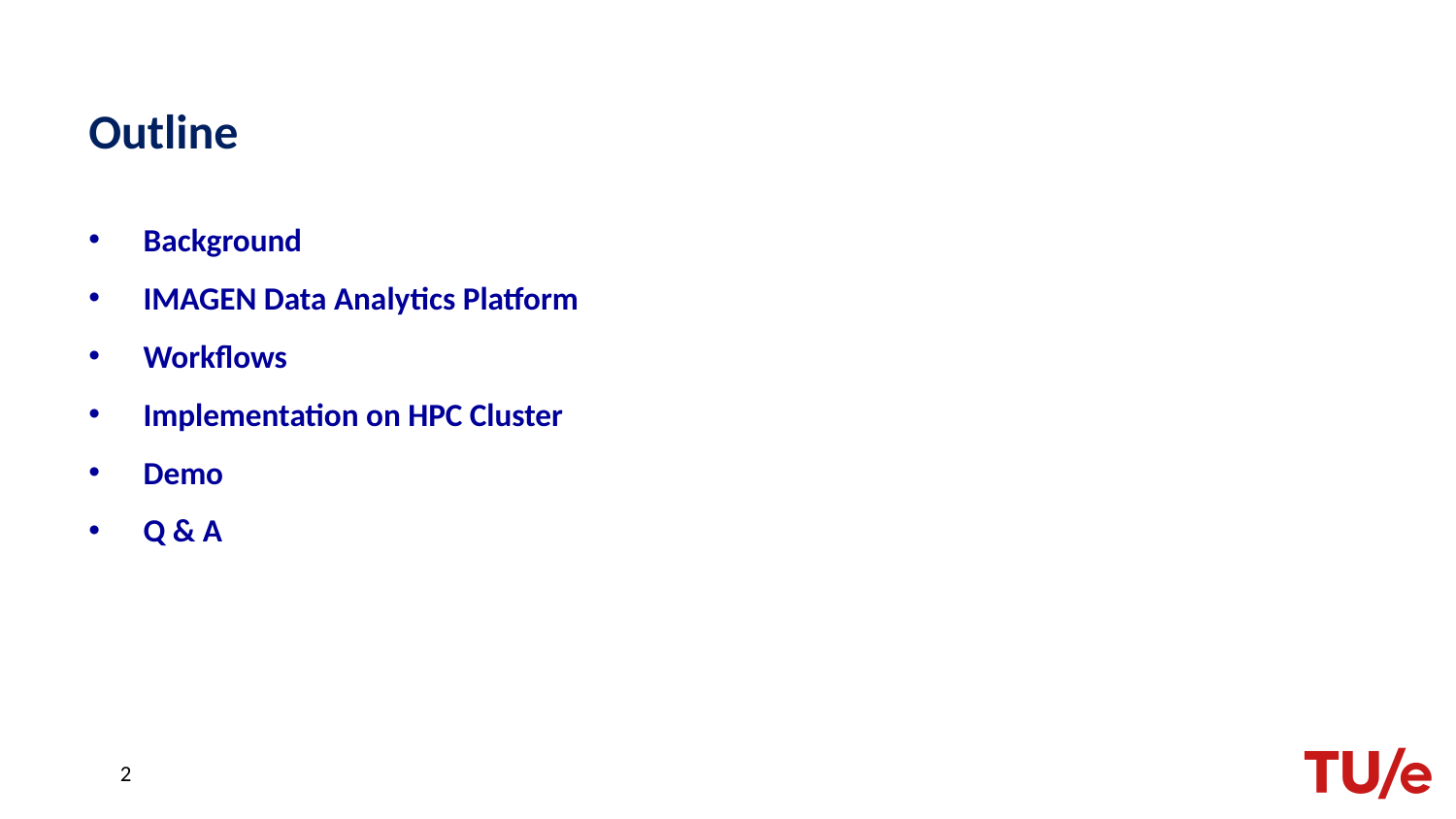

# Outline
Background
IMAGEN Data Analytics Platform
Workflows
Implementation on HPC Cluster
Demo
Q & A
2